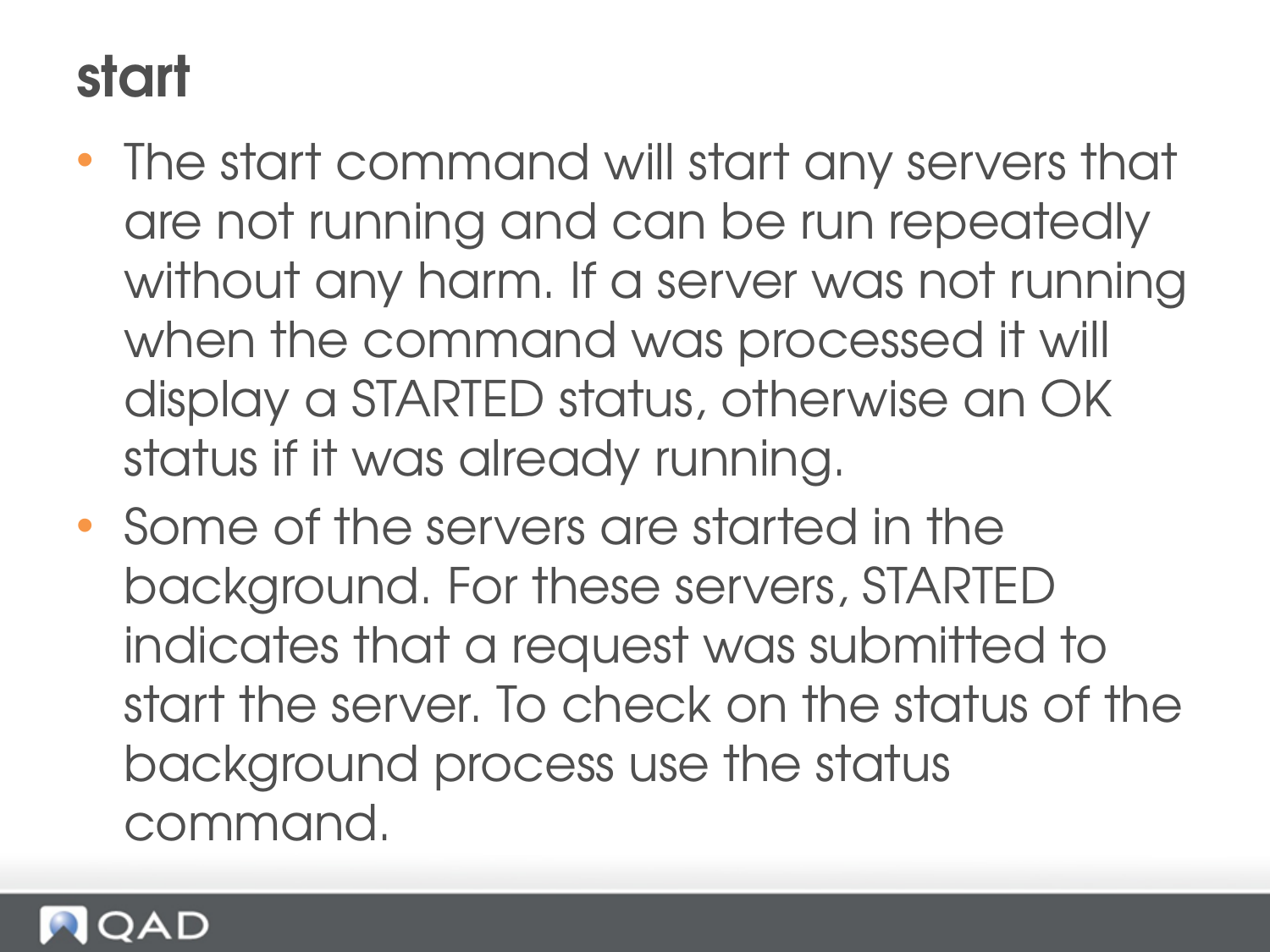

# start
The start command will start any servers that are not running and can be run repeatedly without any harm. If a server was not running when the command was processed it will display a STARTED status, otherwise an OK status if it was already running.
Some of the servers are started in the background. For these servers, STARTED indicates that a request was submitted to start the server. To check on the status of the background process use the status command.